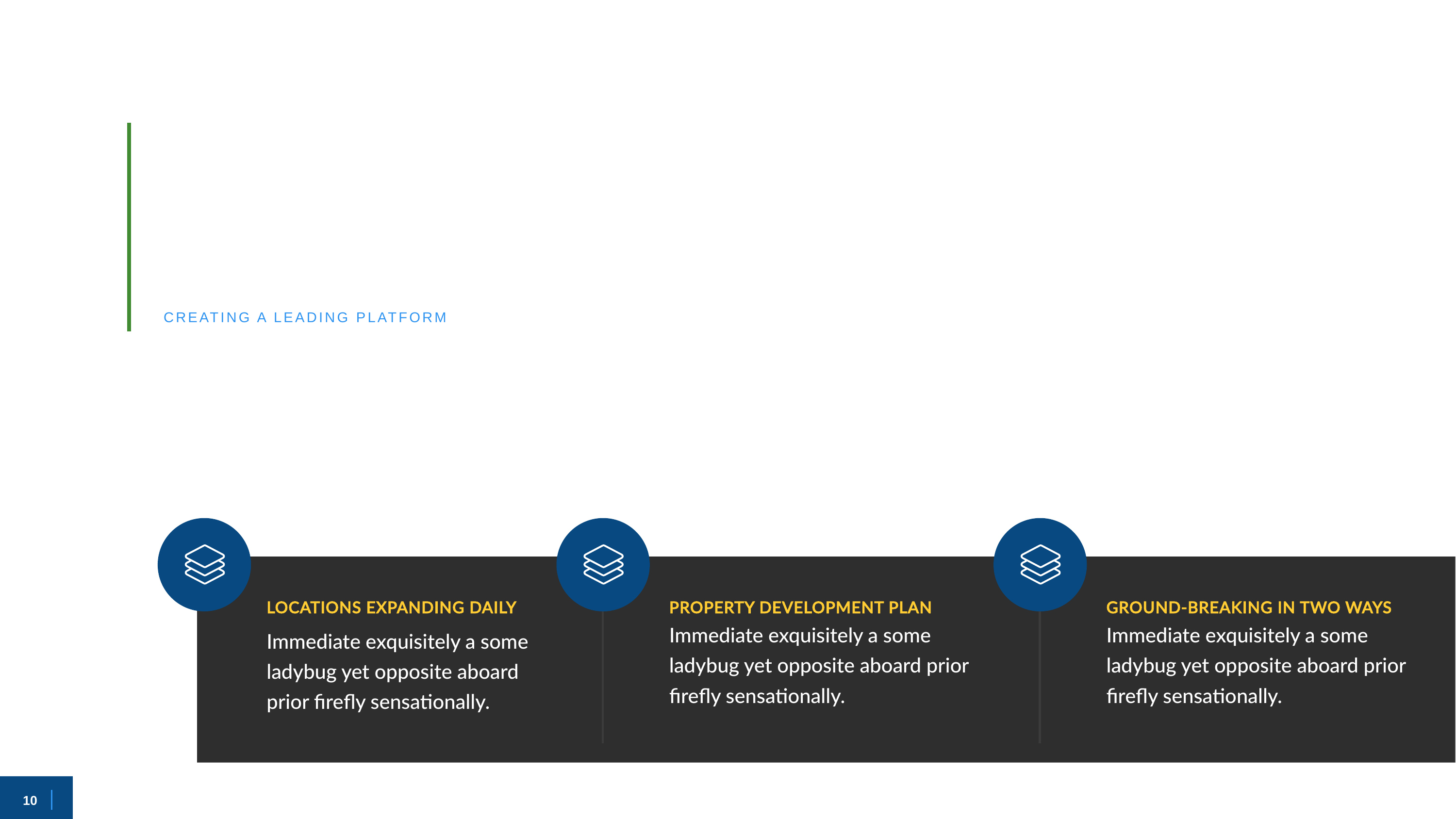

Pioneers in the world’s transition to efficient, elegant, sustainable living.
CREATING A LEADING PLATFORM

LOCATIONS EXPANDING DAILY
Immediate exquisitely a some ladybug yet opposite aboard prior firefly sensationally.
PROPERTY DEVELOPMENT PLAN
Immediate exquisitely a some ladybug yet opposite aboard prior firefly sensationally.
GROUND-BREAKING IN TWO WAYS
Immediate exquisitely a some ladybug yet opposite aboard prior firefly sensationally.